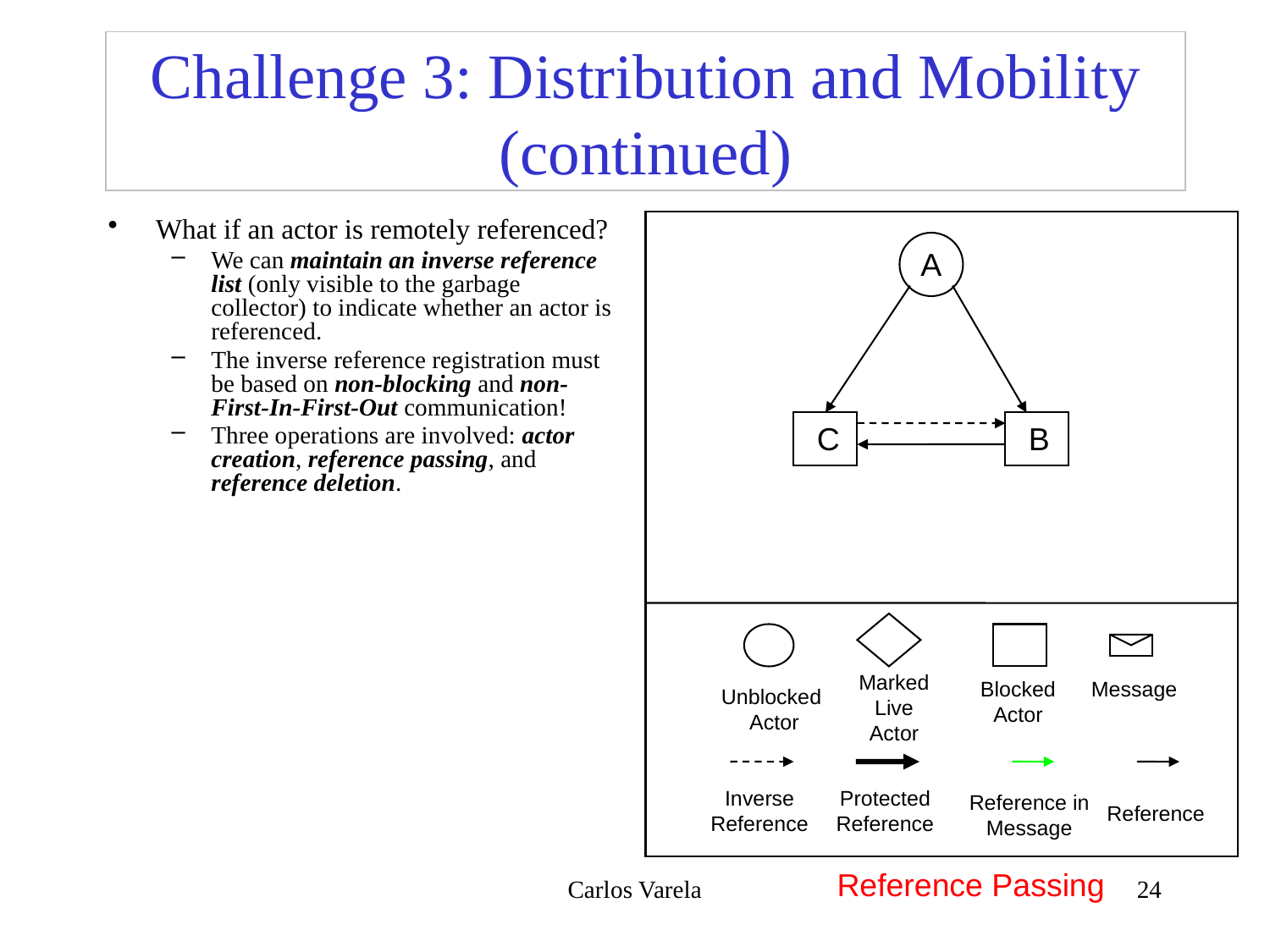

# Challenge 3: Distribution and Mobility (continued)
What if an actor is remotely referenced?
We can maintain an inverse reference list (only visible to the garbage collector) to indicate whether an actor is referenced.
The inverse reference registration must be based on non-blocking and non-First-In-First-Out communication!
Three operations are involved: actor creation, reference passing, and reference deletion.

A

C

B

Marked
Live
Actor
Blocked
Actor
Message
Unblocked
Actor

Inverse
Reference
Protected
Reference
Reference in
Message
Reference
Reference Passing
Carlos Varela
24